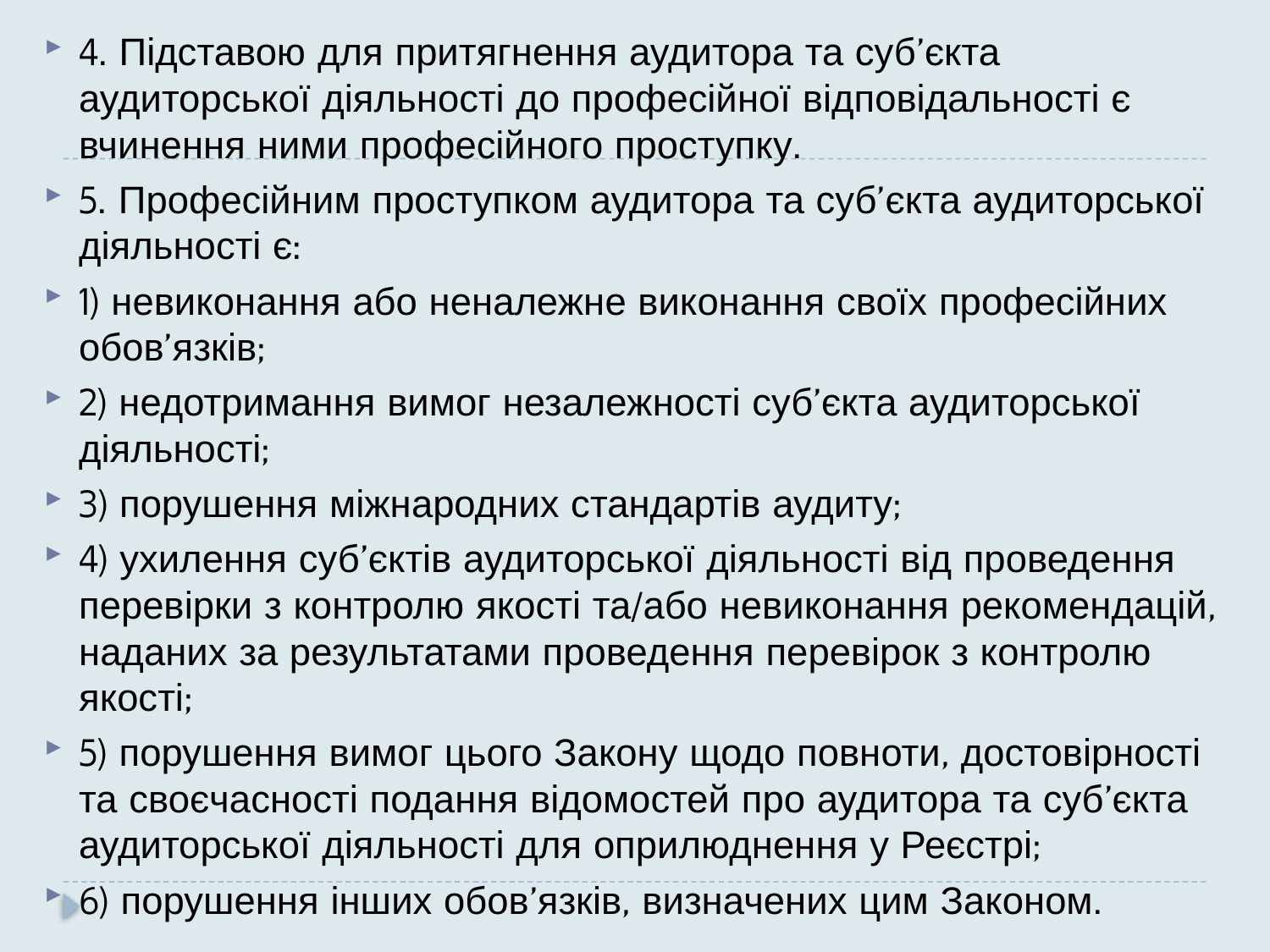

4. Підставою для притягнення аудитора та суб’єкта аудиторської діяльності до професійної відповідальності є вчинення ними професійного проступку.
5. Професійним проступком аудитора та суб’єкта аудиторської діяльності є:
1) невиконання або неналежне виконання своїх професійних обов’язків;
2) недотримання вимог незалежності суб’єкта аудиторської діяльності;
3) порушення міжнародних стандартів аудиту;
4) ухилення суб’єктів аудиторської діяльності від проведення перевірки з контролю якості та/або невиконання рекомендацій, наданих за результатами проведення перевірок з контролю якості;
5) порушення вимог цього Закону щодо повноти, достовірності та своєчасності подання відомостей про аудитора та суб’єкта аудиторської діяльності для оприлюднення у Реєстрі;
6) порушення інших обов’язків, визначених цим Законом.